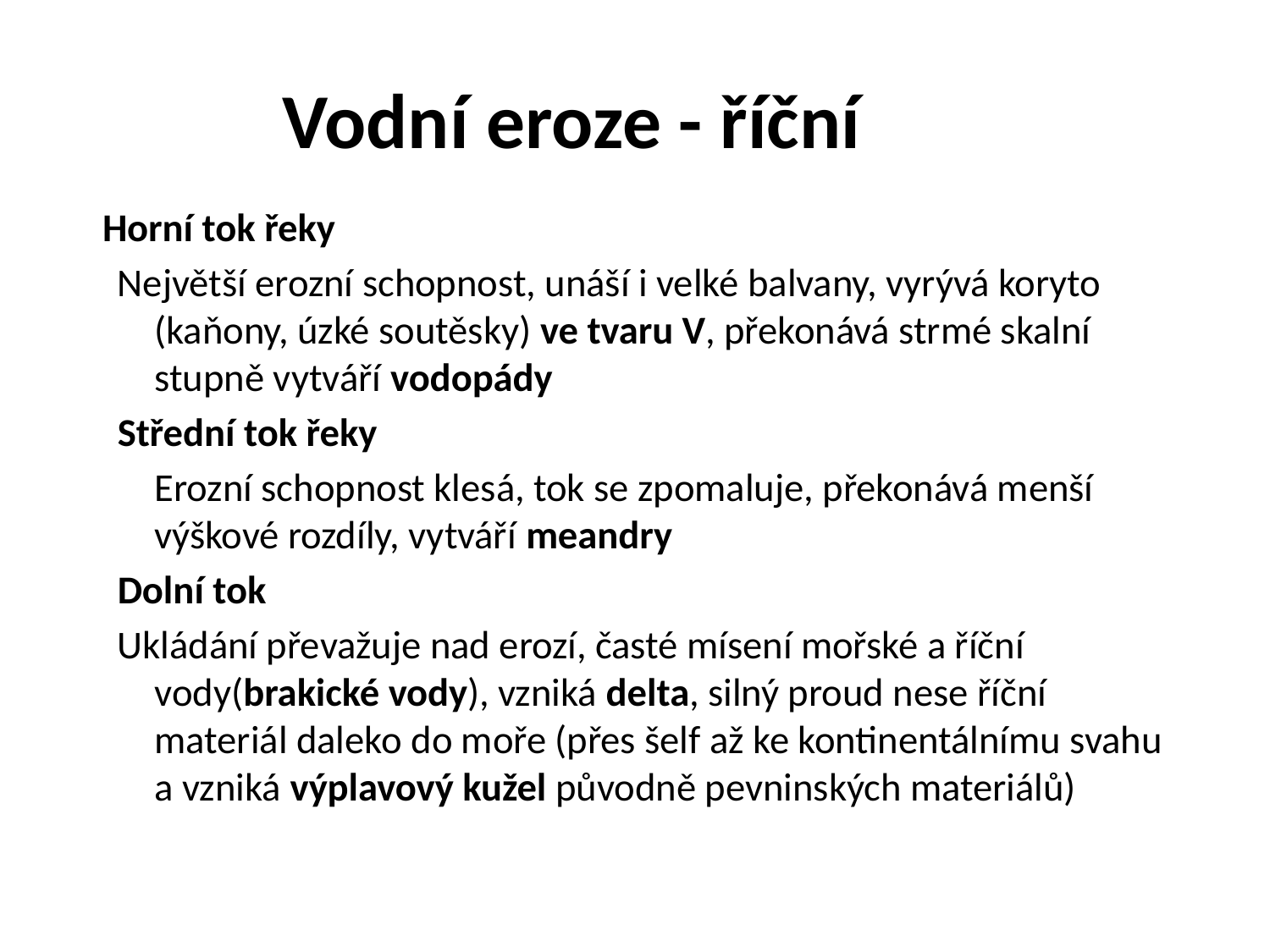

Vodní eroze - říční
	Horní tok řeky
Největší erozní schopnost, unáší i velké balvany, vyrývá koryto (kaňony, úzké soutěsky) ve tvaru V, překonává strmé skalní stupně vytváří vodopády
Střední tok řeky
	Erozní schopnost klesá, tok se zpomaluje, překonává menší výškové rozdíly, vytváří meandry
Dolní tok
Ukládání převažuje nad erozí, časté mísení mořské a říční vody(brakické vody), vzniká delta, silný proud nese říční materiál daleko do moře (přes šelf až ke kontinentálnímu svahu a vzniká výplavový kužel původně pevninských materiálů)